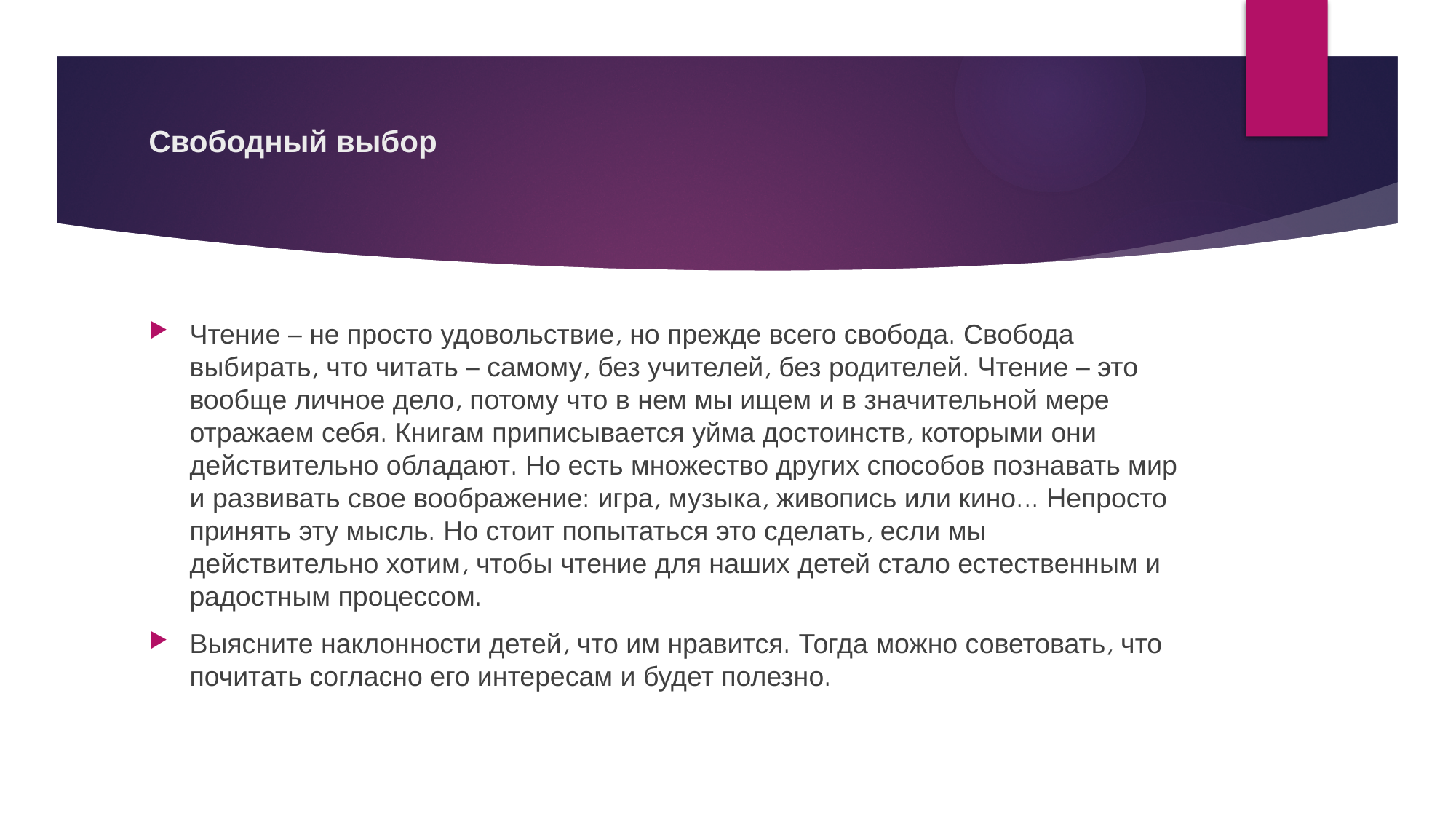

# Свободный выбор
Чтение – не просто удовольствие, но прежде всего свобода. Свобода выбирать, что читать – самому, без учителей, без родителей. Чтение – это вообще личное дело, потому что в нем мы ищем и в значительной мере отражаем себя. Книгам приписывается уйма достоинств, которыми они действительно обладают. Но есть множество других способов познавать мир и развивать свое воображение: игра, музыка, живопись или кино... Непросто принять эту мысль. Но стоит попытаться это сделать, если мы действительно хотим, чтобы чтение для наших детей стало естественным и радостным процессом.
Выясните наклонности детей, что им нравится. Тогда можно советовать, что почитать согласно его интересам и будет полезно.